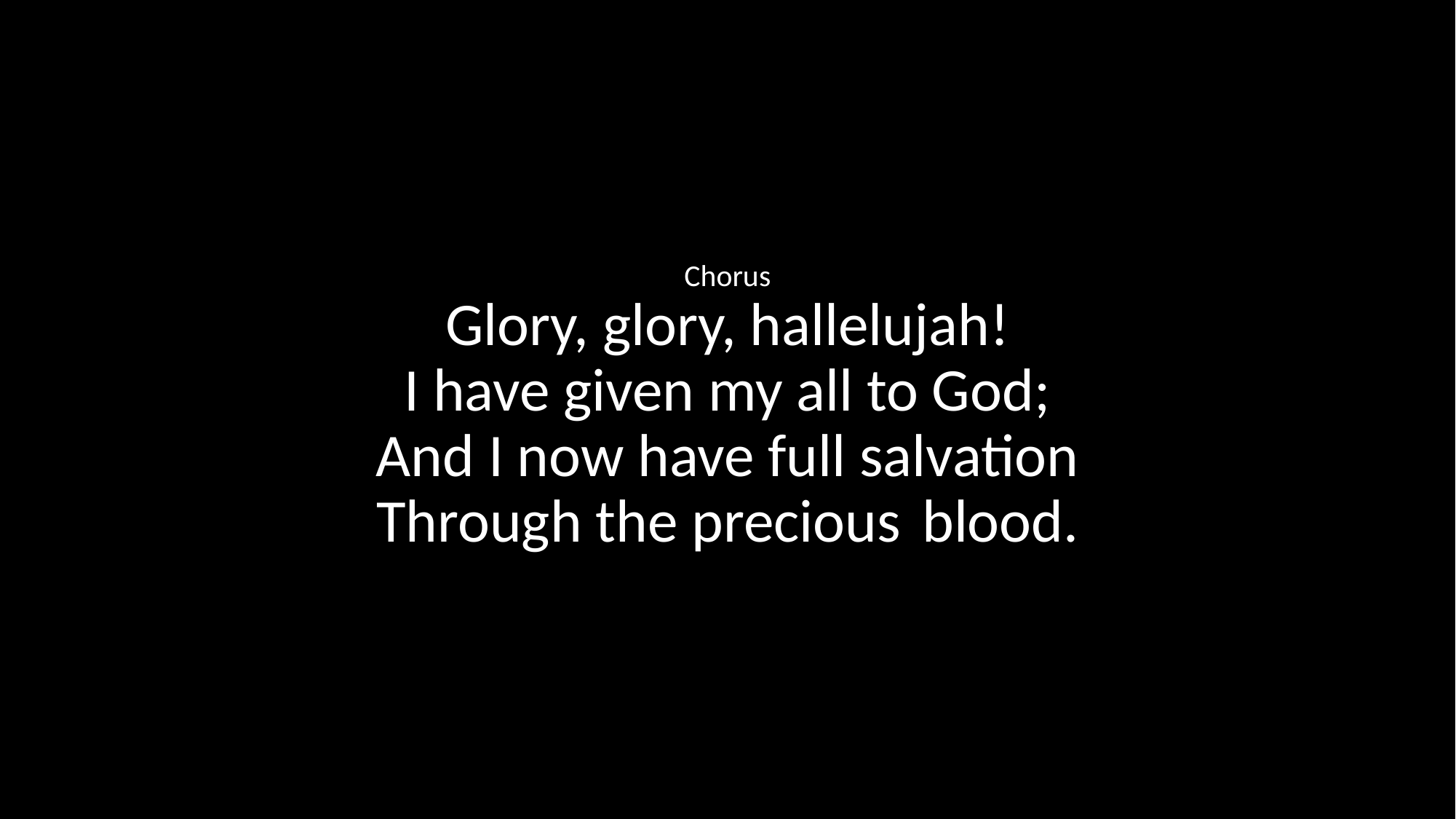

Chorus
Glory, glory, hallelujah!
I have given my all to God;
And I now have full salvation
Through the precious	blood.